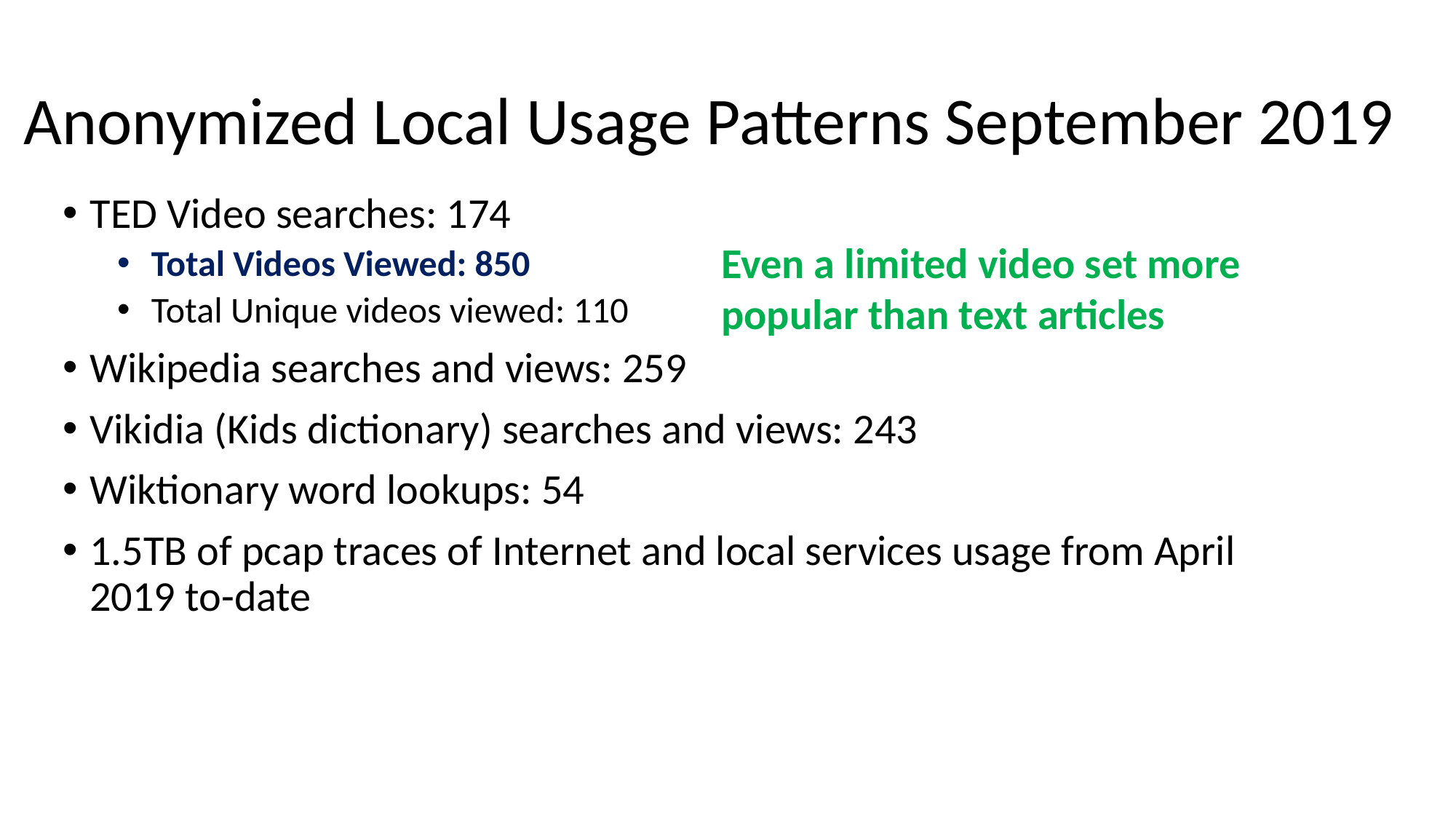

# Anonymized Local Usage Patterns September 2019
TED Video searches: 174
Total Videos Viewed: 850
Total Unique videos viewed: 110
Wikipedia searches and views: 259
Vikidia (Kids dictionary) searches and views: 243
Wiktionary word lookups: 54
1.5TB of pcap traces of Internet and local services usage from April 2019 to-date

Even a limited video set more popular than text articles